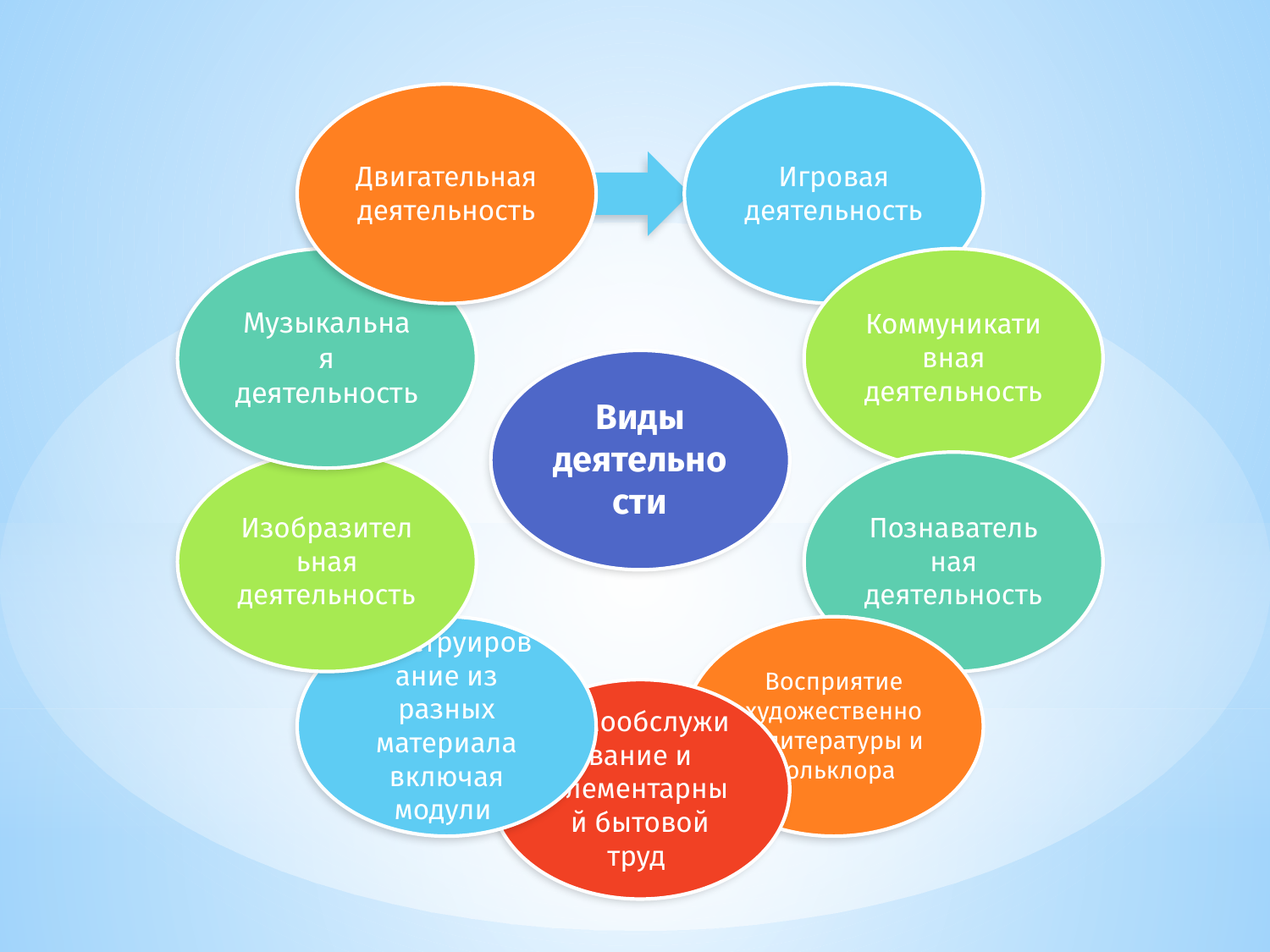

Игровая деятельность
Коммуникативная деятельность
Познавательная деятельность
Изобразительная деятельность
Музыкальная деятельность
Двигательная деятельность
Виды деятельности